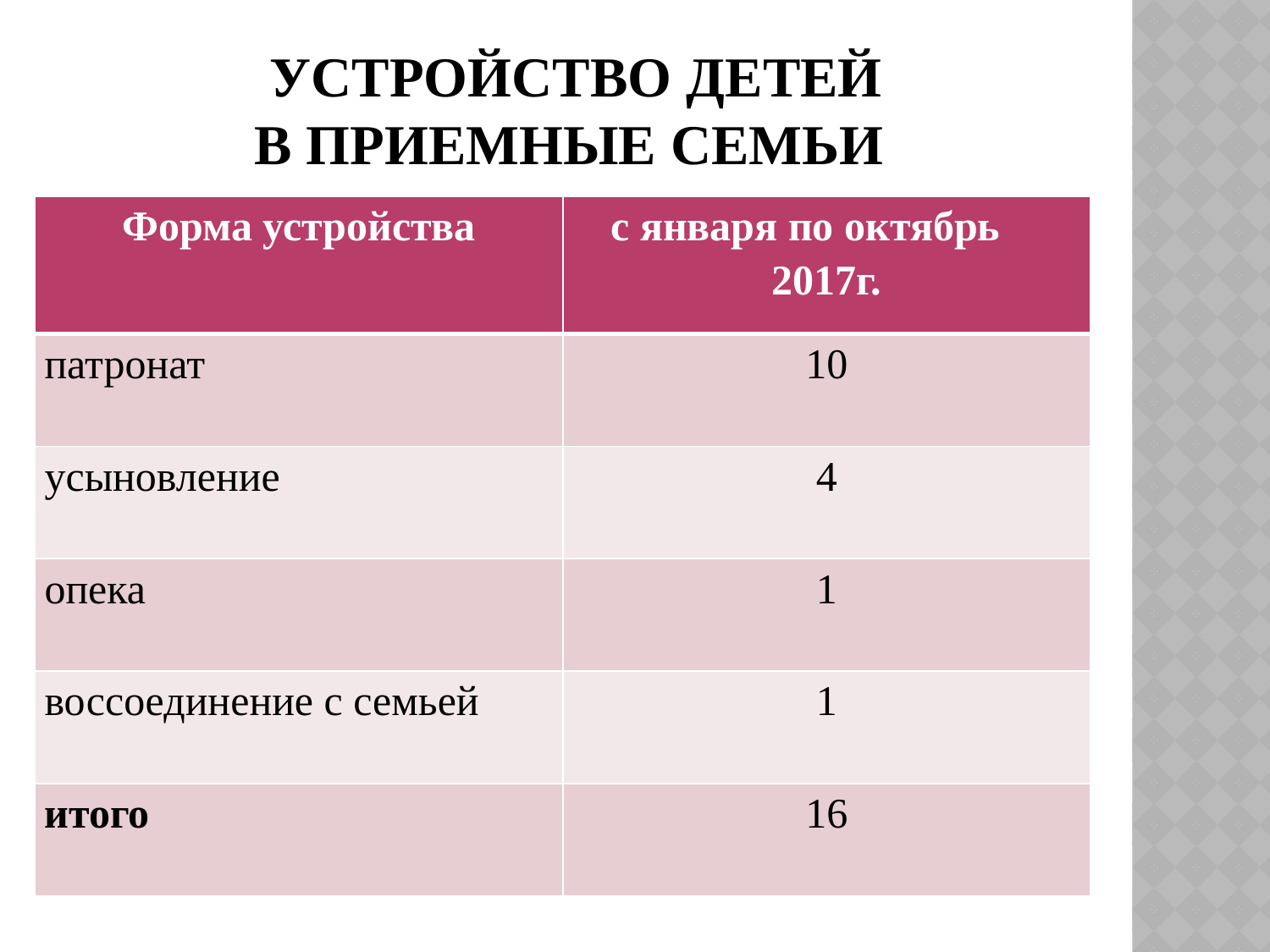

# устройство детей в приемные семьи
| Форма устройства | с января по октябрь 2017г. |
| --- | --- |
| патронат | 10 |
| усыновление | 4 |
| опека | 1 |
| воссоединение с семьей | 1 |
| итого | 16 |